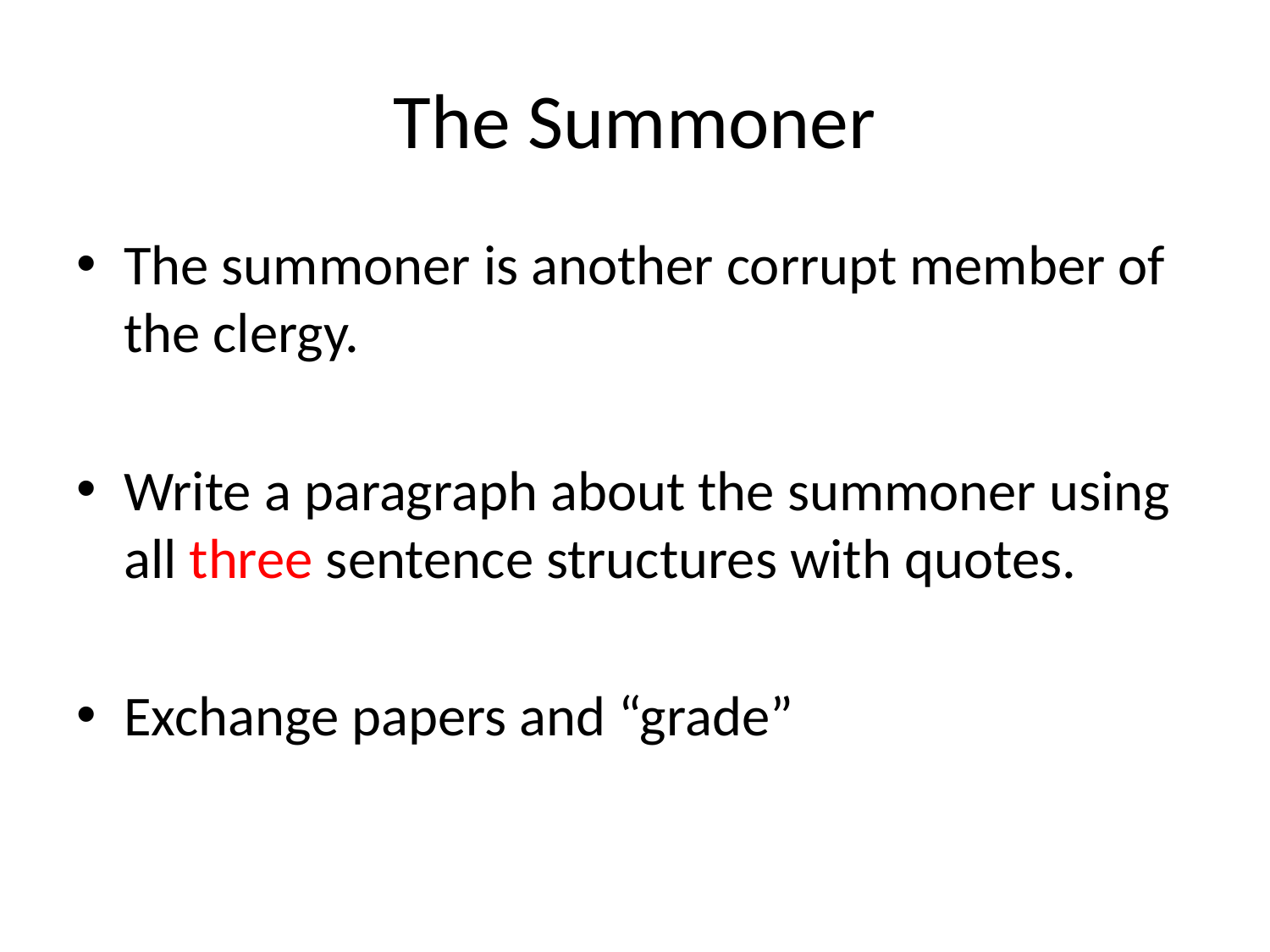

# The Summoner
The summoner is another corrupt member of the clergy.

Write a paragraph about the summoner using all three sentence structures with quotes.

Exchange papers and “grade”